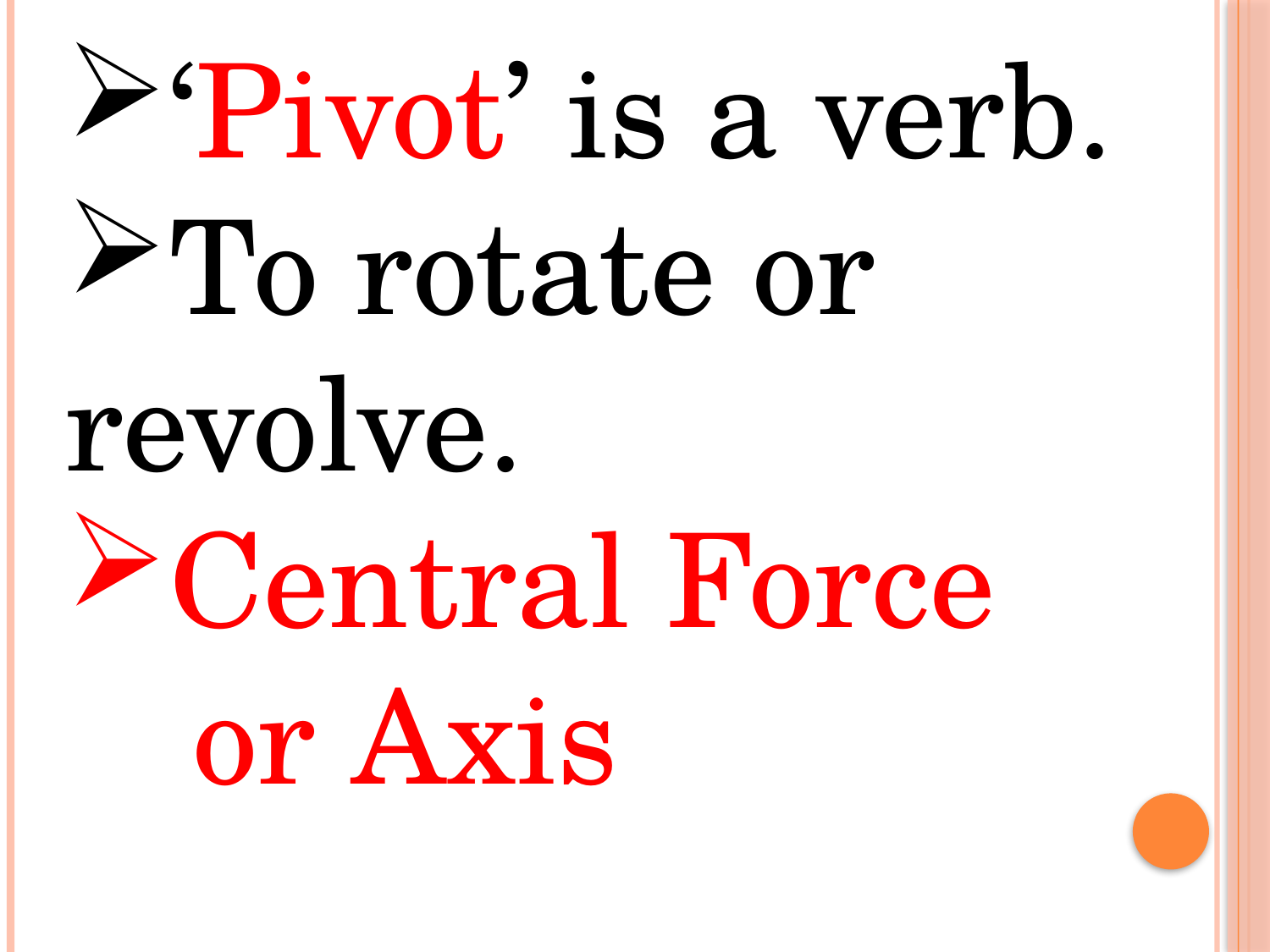

‘Pivot’ is a verb.
To rotate or    	revolve.
Central Force
	or Axis